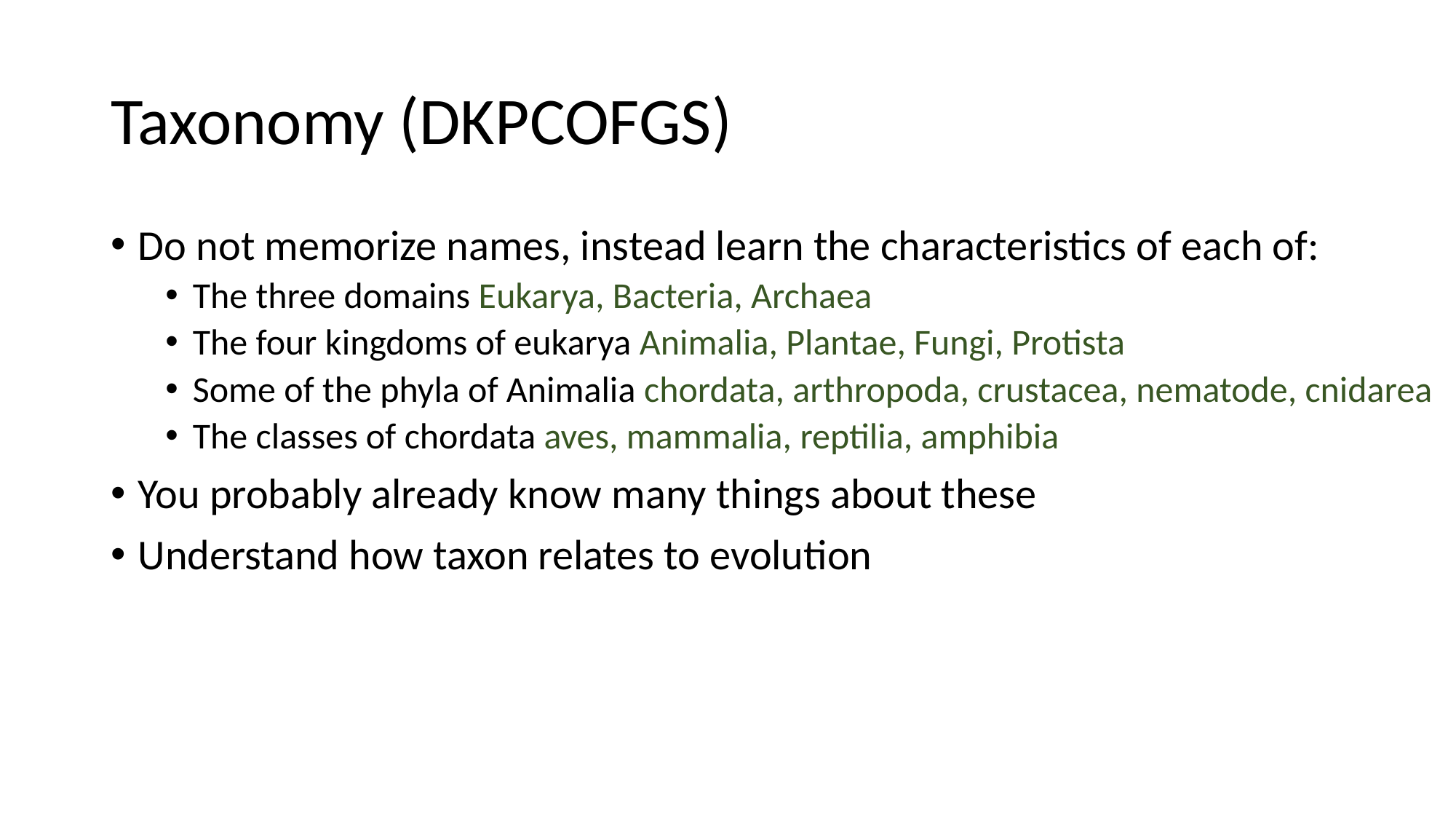

# Taxonomy (DKPCOFGS)
Do not memorize names, instead learn the characteristics of each of:
The three domains Eukarya, Bacteria, Archaea
The four kingdoms of eukarya Animalia, Plantae, Fungi, Protista
Some of the phyla of Animalia chordata, arthropoda, crustacea, nematode, cnidarea
The classes of chordata aves, mammalia, reptilia, amphibia
You probably already know many things about these
Understand how taxon relates to evolution